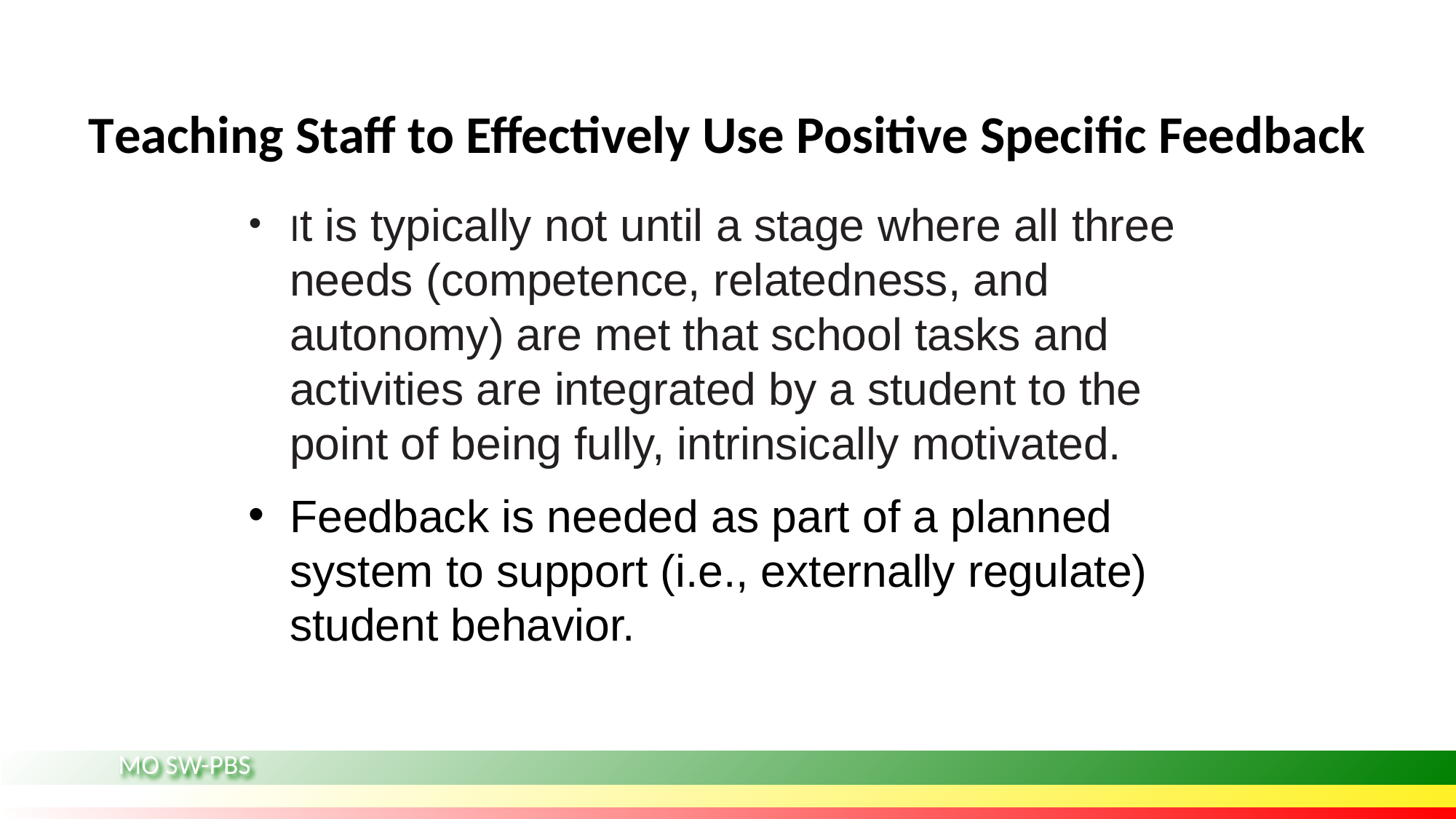

# Teaching Staff to Effectively Use Positive Specific Feedback
It is typically not until a stage where all three needs (competence, relatedness, and autonomy) are met that school tasks and activities are integrated by a student to the point of being fully, intrinsically motivated.
Feedback is needed as part of a planned system to support (i.e., externally regulate) student behavior.